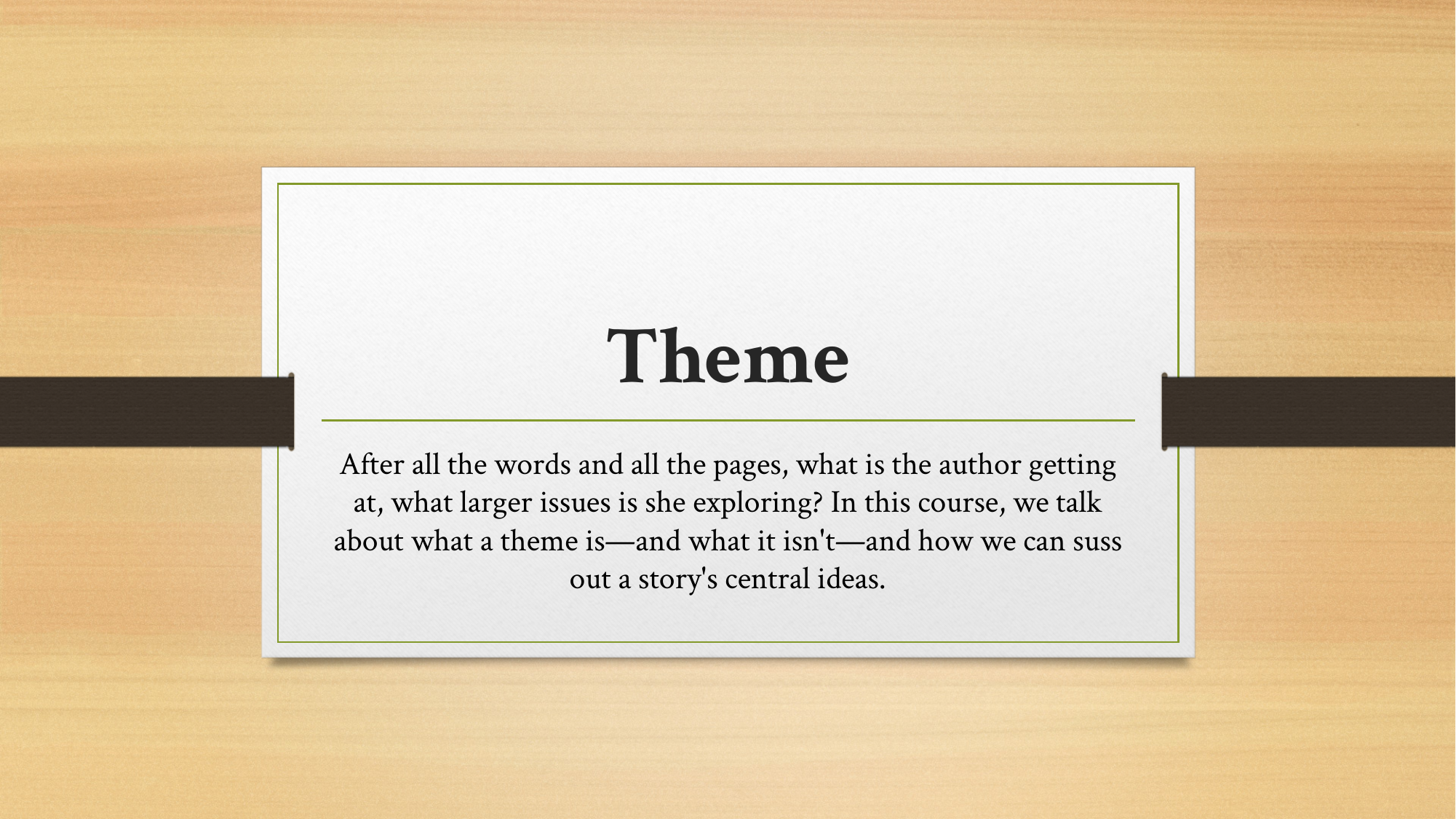

# Theme
After all the words and all the pages, what is the author getting at, what larger issues is she exploring? In this course, we talk about what a theme is—and what it isn't—and how we can suss out a story's central ideas.